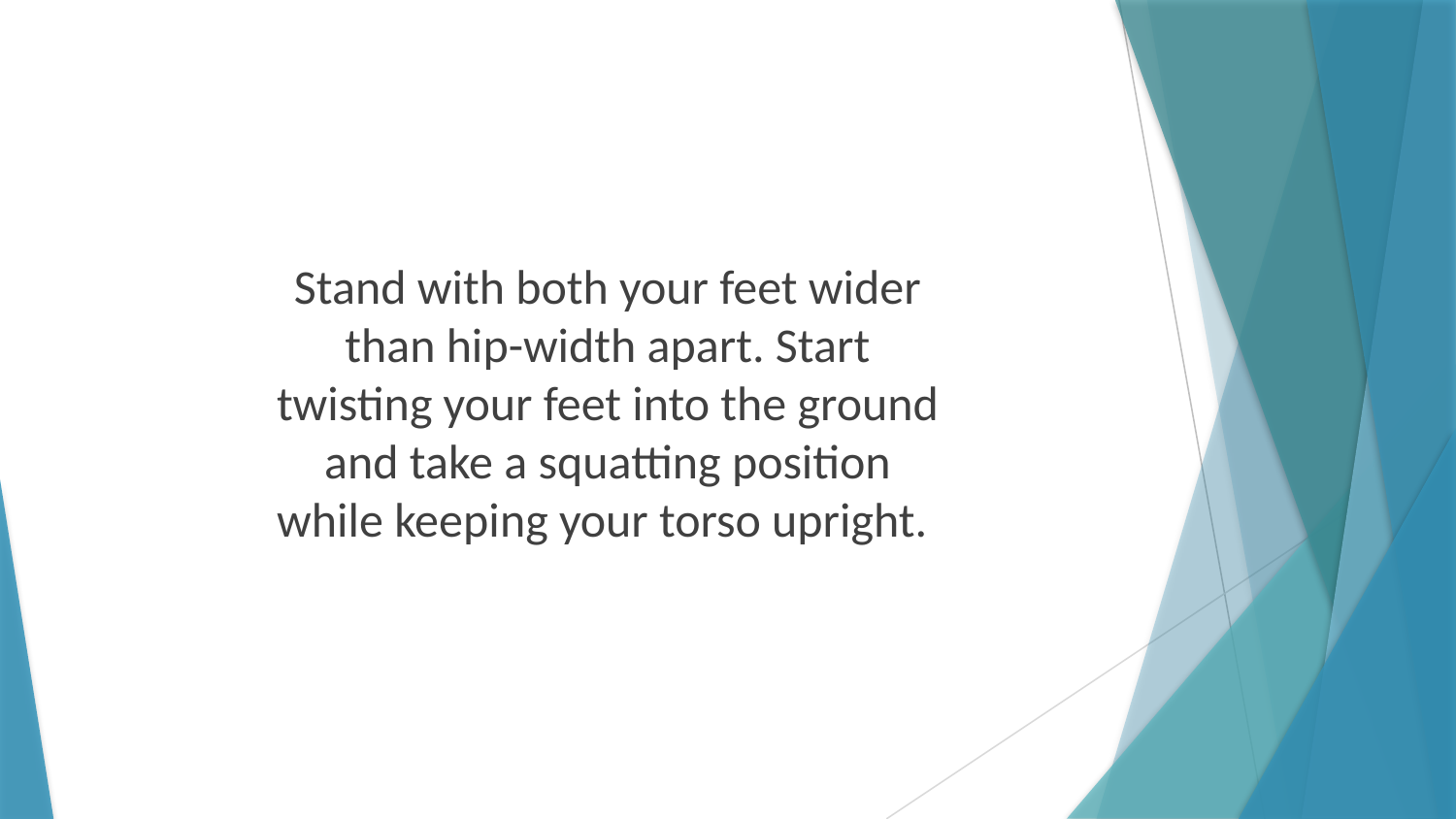

Stand with both your feet wider than hip-width apart. Start twisting your feet into the ground and take a squatting position while keeping your torso upright.